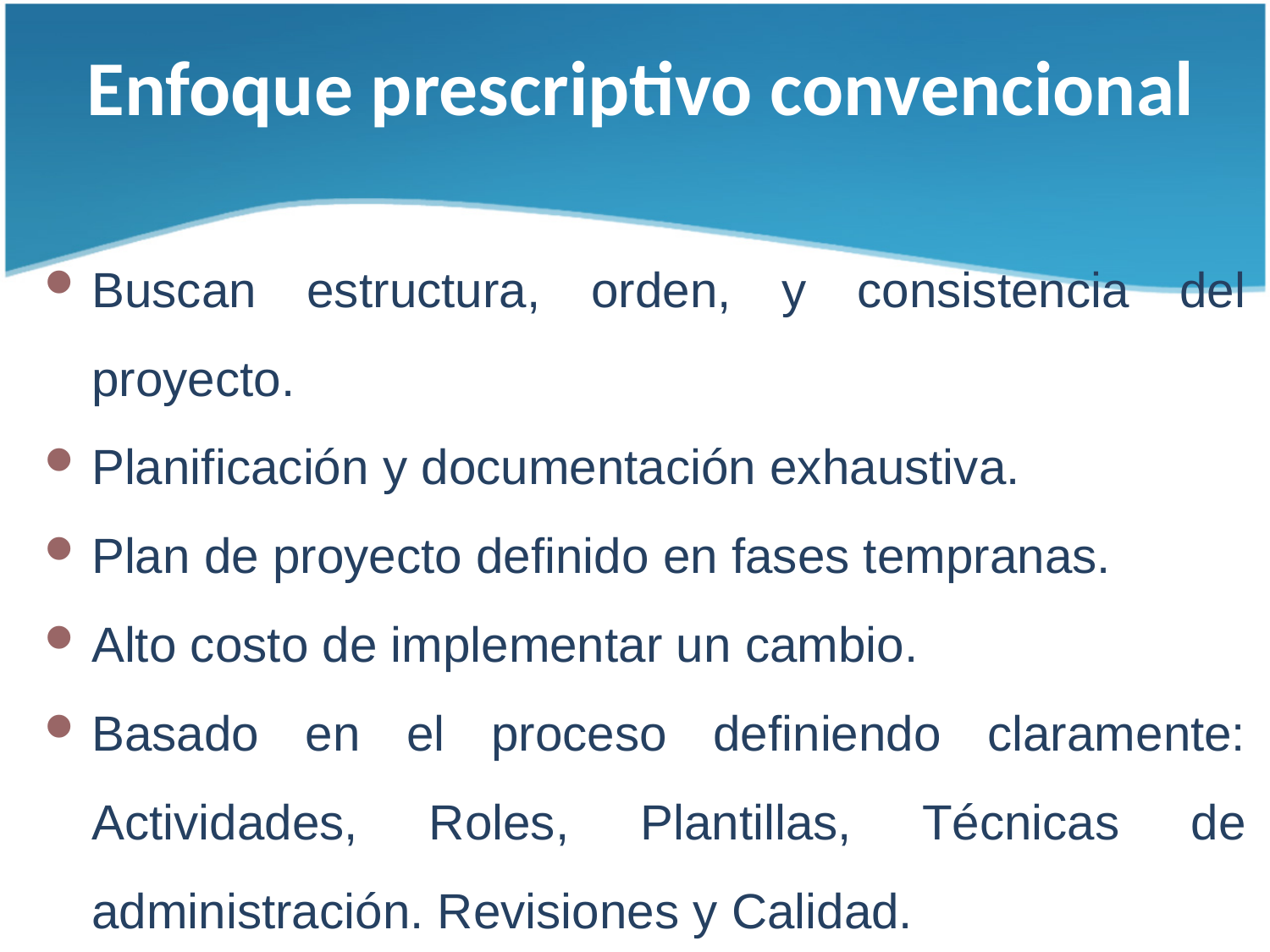

Enfoque prescriptivo convencional
Buscan estructura, orden, y consistencia del proyecto.
Planificación y documentación exhaustiva.
Plan de proyecto definido en fases tempranas.
Alto costo de implementar un cambio.
Basado en el proceso definiendo claramente: Actividades, Roles, Plantillas, Técnicas de administración. Revisiones y Calidad.